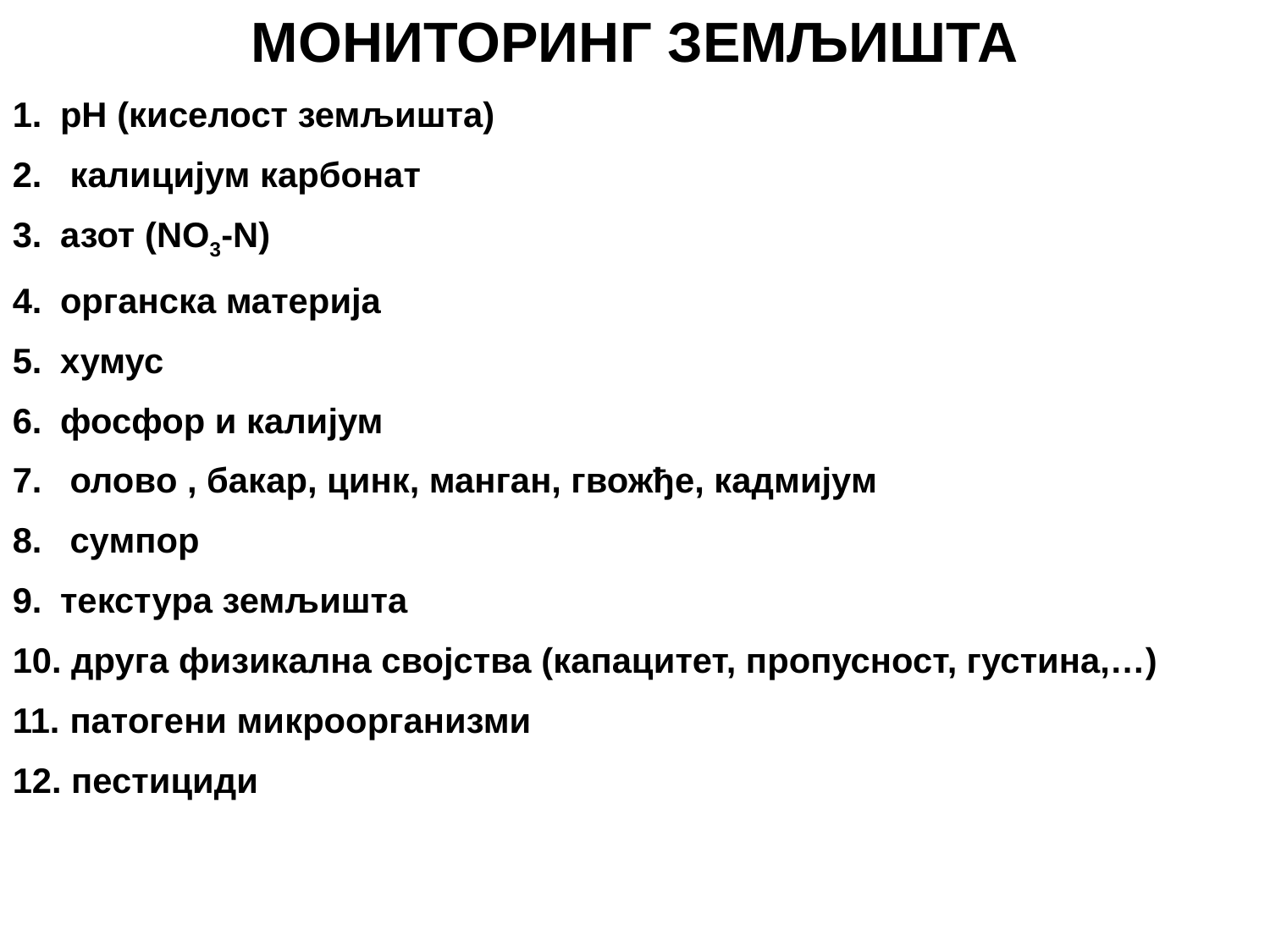

МОНИТОРИНГ ЗЕМЉИШТА
pH (киселост земљишта)
 калицијум карбонат
азот (NО3-N)
органска материја
хумус
фосфор и калијум
 олово , бакар, цинк, манган, гвожђе, кадмијум
 сумпор
текстура земљишта
 друга физикална својства (капацитет, пропусност, густина,…)
 патогени микроорганизми
 пестициди